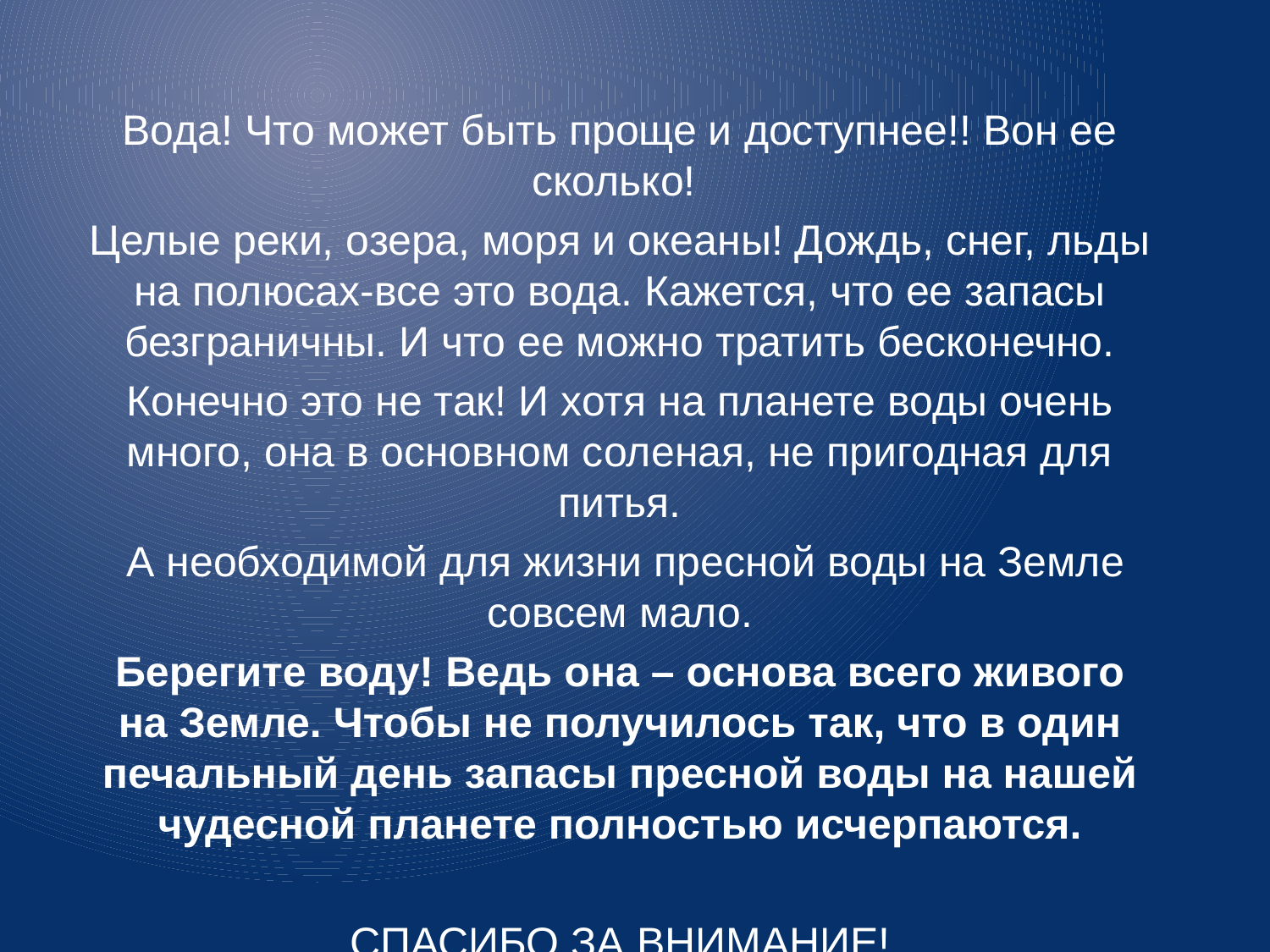

Вода! Что может быть проще и доступнее!! Вон ее сколько!
Целые реки, озера, моря и океаны! Дождь, снег, льды на полюсах-все это вода. Кажется, что ее запасы безграничны. И что ее можно тратить бесконечно.
Конечно это не так! И хотя на планете воды очень много, она в основном соленая, не пригодная для питья.
 А необходимой для жизни пресной воды на Земле совсем мало.
Берегите воду! Ведь она – основа всего живого на Земле. Чтобы не получилось так, что в один печальный день запасы пресной воды на нашей чудесной планете полностью исчерпаются.

СПАСИБО ЗА ВНИМАНИЕ!